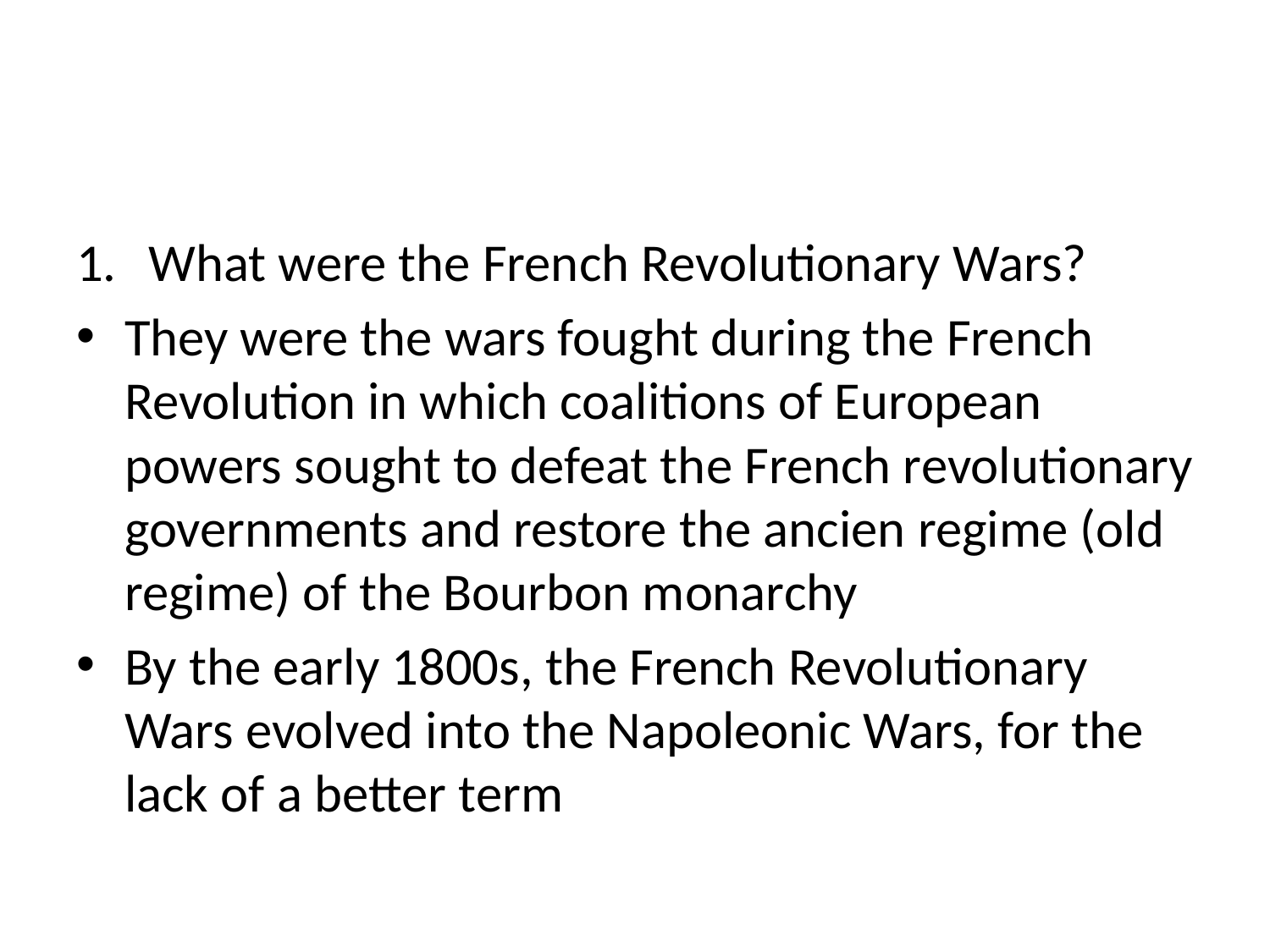

#
What were the French Revolutionary Wars?
They were the wars fought during the French Revolution in which coalitions of European powers sought to defeat the French revolutionary governments and restore the ancien regime (old regime) of the Bourbon monarchy
By the early 1800s, the French Revolutionary Wars evolved into the Napoleonic Wars, for the lack of a better term